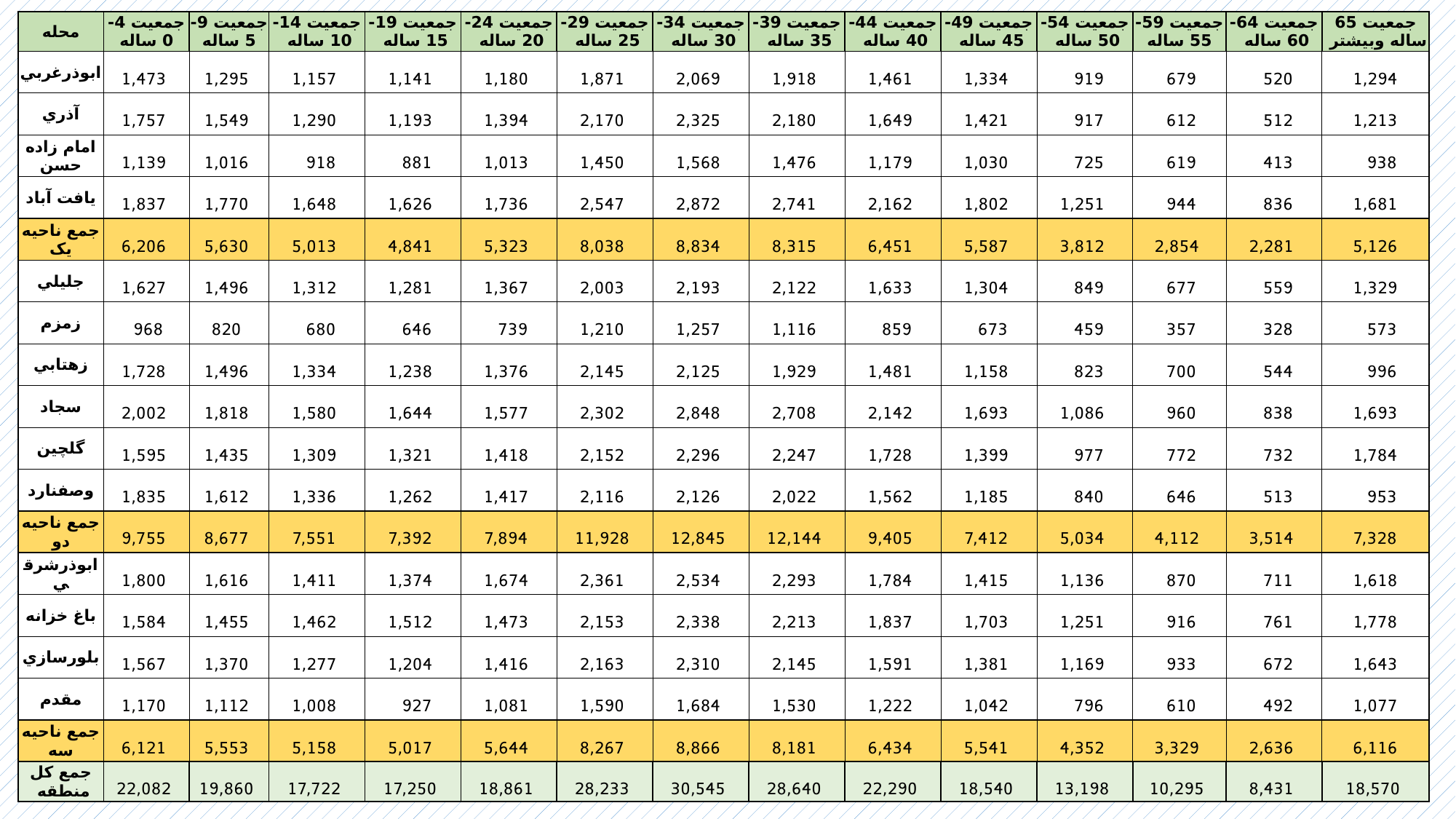

| محله | جمعيت 4-0 ساله | جمعيت 9-5 ساله | جمعيت 14-10 ساله | جمعيت 19-15 ساله | جمعيت 24-20 ساله | جمعيت 29-25 ساله | جمعيت 34-30 ساله | جمعيت 39-35 ساله | جمعيت 44-40 ساله | جمعيت 49-45 ساله | جمعيت 54-50 ساله | جمعيت 59-55 ساله | جمعيت 64-60 ساله | جمعيت 65 ساله وبيشتر |
| --- | --- | --- | --- | --- | --- | --- | --- | --- | --- | --- | --- | --- | --- | --- |
| ابوذرغربي | 1,473 | 1,295 | 1,157 | 1,141 | 1,180 | 1,871 | 2,069 | 1,918 | 1,461 | 1,334 | 919 | 679 | 520 | 1,294 |
| آذري | 1,757 | 1,549 | 1,290 | 1,193 | 1,394 | 2,170 | 2,325 | 2,180 | 1,649 | 1,421 | 917 | 612 | 512 | 1,213 |
| امام زاده حسن | 1,139 | 1,016 | 918 | 881 | 1,013 | 1,450 | 1,568 | 1,476 | 1,179 | 1,030 | 725 | 619 | 413 | 938 |
| يافت آباد | 1,837 | 1,770 | 1,648 | 1,626 | 1,736 | 2,547 | 2,872 | 2,741 | 2,162 | 1,802 | 1,251 | 944 | 836 | 1,681 |
| جمع ناحیه یک | 6,206 | 5,630 | 5,013 | 4,841 | 5,323 | 8,038 | 8,834 | 8,315 | 6,451 | 5,587 | 3,812 | 2,854 | 2,281 | 5,126 |
| جليلي | 1,627 | 1,496 | 1,312 | 1,281 | 1,367 | 2,003 | 2,193 | 2,122 | 1,633 | 1,304 | 849 | 677 | 559 | 1,329 |
| زمزم | 968 | 820 | 680 | 646 | 739 | 1,210 | 1,257 | 1,116 | 859 | 673 | 459 | 357 | 328 | 573 |
| زهتابي | 1,728 | 1,496 | 1,334 | 1,238 | 1,376 | 2,145 | 2,125 | 1,929 | 1,481 | 1,158 | 823 | 700 | 544 | 996 |
| سجاد | 2,002 | 1,818 | 1,580 | 1,644 | 1,577 | 2,302 | 2,848 | 2,708 | 2,142 | 1,693 | 1,086 | 960 | 838 | 1,693 |
| گلچين | 1,595 | 1,435 | 1,309 | 1,321 | 1,418 | 2,152 | 2,296 | 2,247 | 1,728 | 1,399 | 977 | 772 | 732 | 1,784 |
| وصفنارد | 1,835 | 1,612 | 1,336 | 1,262 | 1,417 | 2,116 | 2,126 | 2,022 | 1,562 | 1,185 | 840 | 646 | 513 | 953 |
| جمع ناحیه دو | 9,755 | 8,677 | 7,551 | 7,392 | 7,894 | 11,928 | 12,845 | 12,144 | 9,405 | 7,412 | 5,034 | 4,112 | 3,514 | 7,328 |
| ابوذرشرقي | 1,800 | 1,616 | 1,411 | 1,374 | 1,674 | 2,361 | 2,534 | 2,293 | 1,784 | 1,415 | 1,136 | 870 | 711 | 1,618 |
| باغ خزانه | 1,584 | 1,455 | 1,462 | 1,512 | 1,473 | 2,153 | 2,338 | 2,213 | 1,837 | 1,703 | 1,251 | 916 | 761 | 1,778 |
| بلورسازي | 1,567 | 1,370 | 1,277 | 1,204 | 1,416 | 2,163 | 2,310 | 2,145 | 1,591 | 1,381 | 1,169 | 933 | 672 | 1,643 |
| مقدم | 1,170 | 1,112 | 1,008 | 927 | 1,081 | 1,590 | 1,684 | 1,530 | 1,222 | 1,042 | 796 | 610 | 492 | 1,077 |
| جمع ناحیه سه | 6,121 | 5,553 | 5,158 | 5,017 | 5,644 | 8,267 | 8,866 | 8,181 | 6,434 | 5,541 | 4,352 | 3,329 | 2,636 | 6,116 |
| جمع کل منطقه | 22,082 | 19,860 | 17,722 | 17,250 | 18,861 | 28,233 | 30,545 | 28,640 | 22,290 | 18,540 | 13,198 | 10,295 | 8,431 | 18,570 |